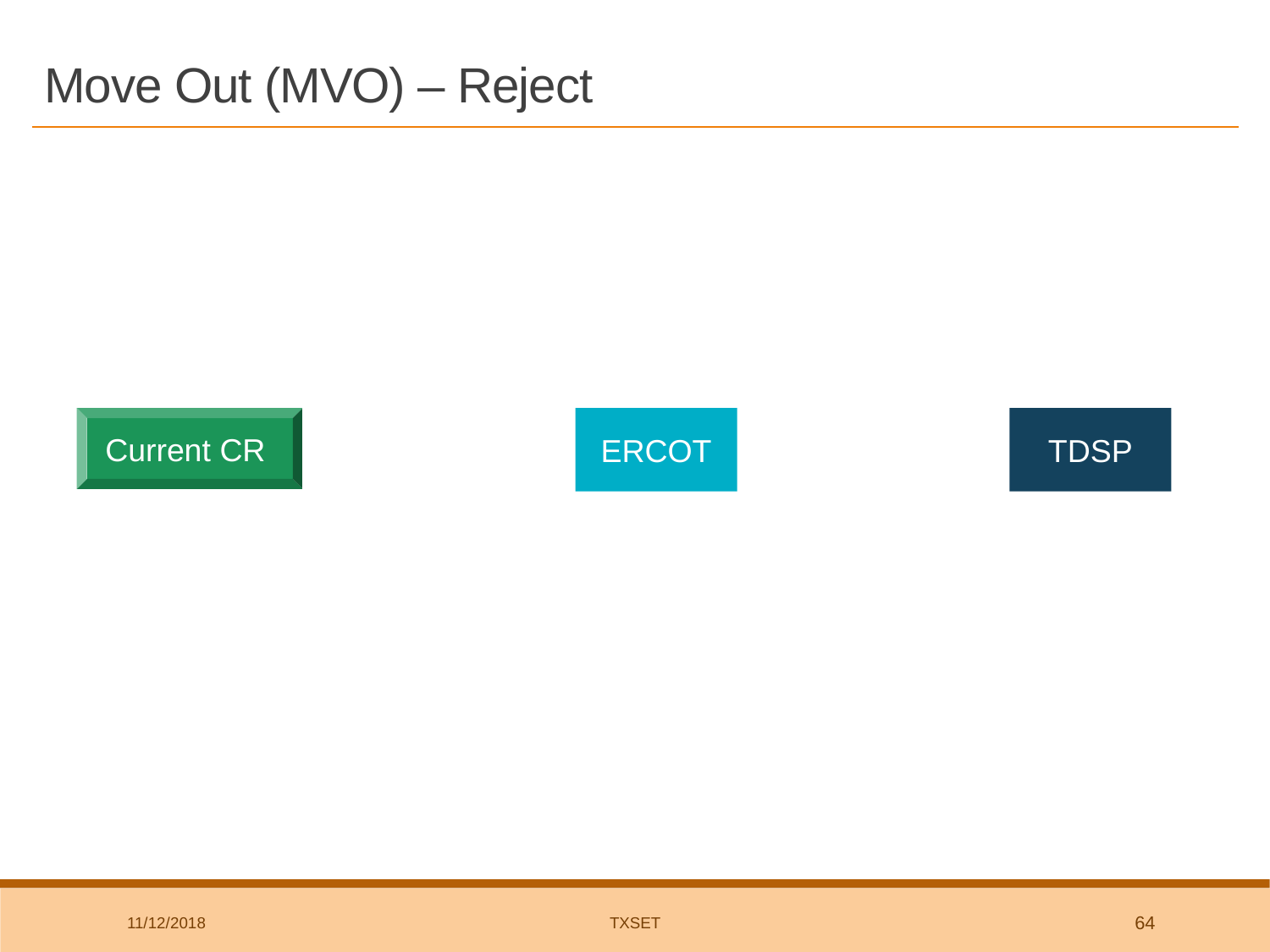

# Move Out (MVO) – Reject
814_24
1

Current CR
ERCOT
TDSP
814_25R
2
11/12/2018
TxSET
64